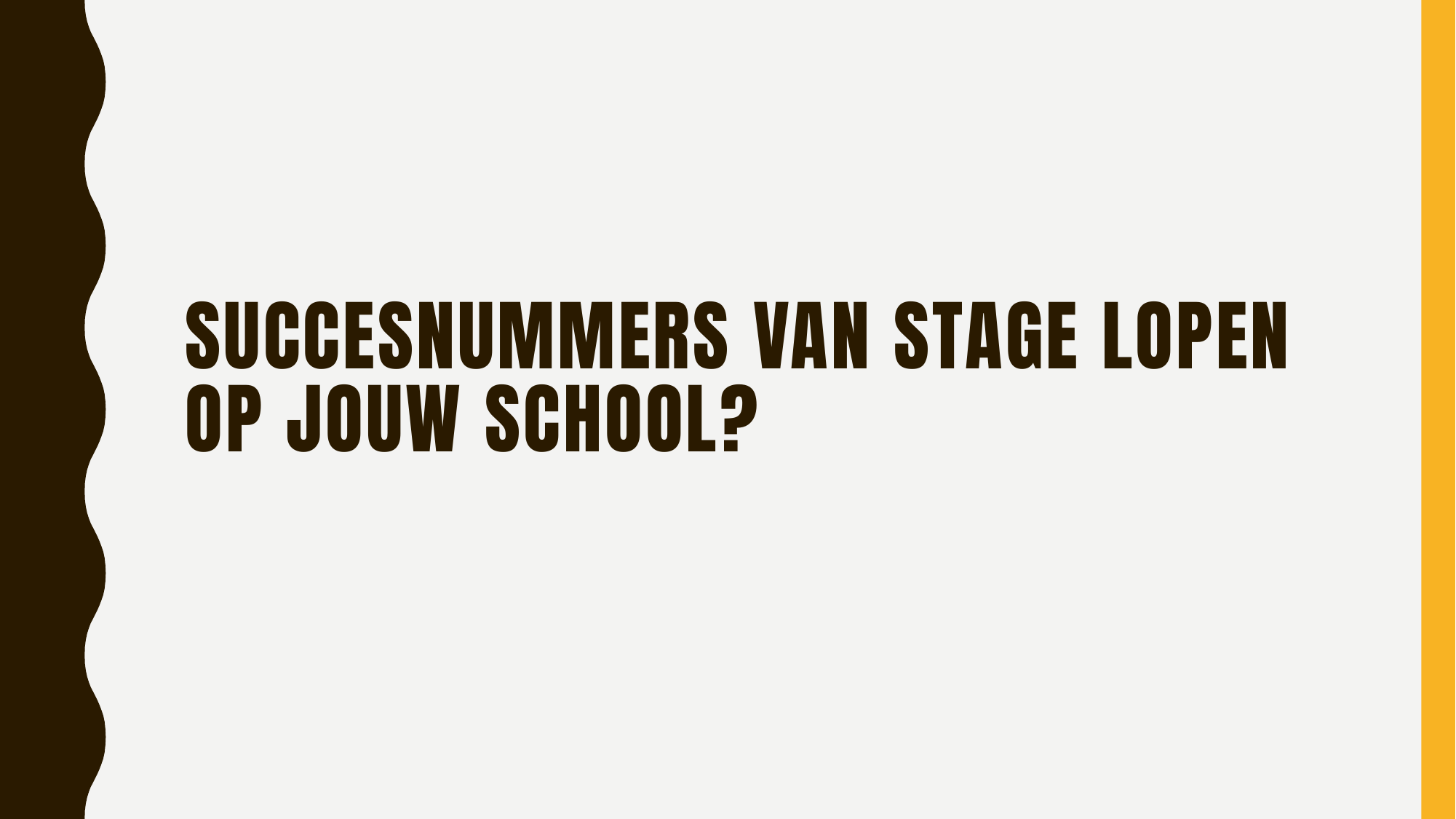

# Succesnummers van stage lopen op jouw school?